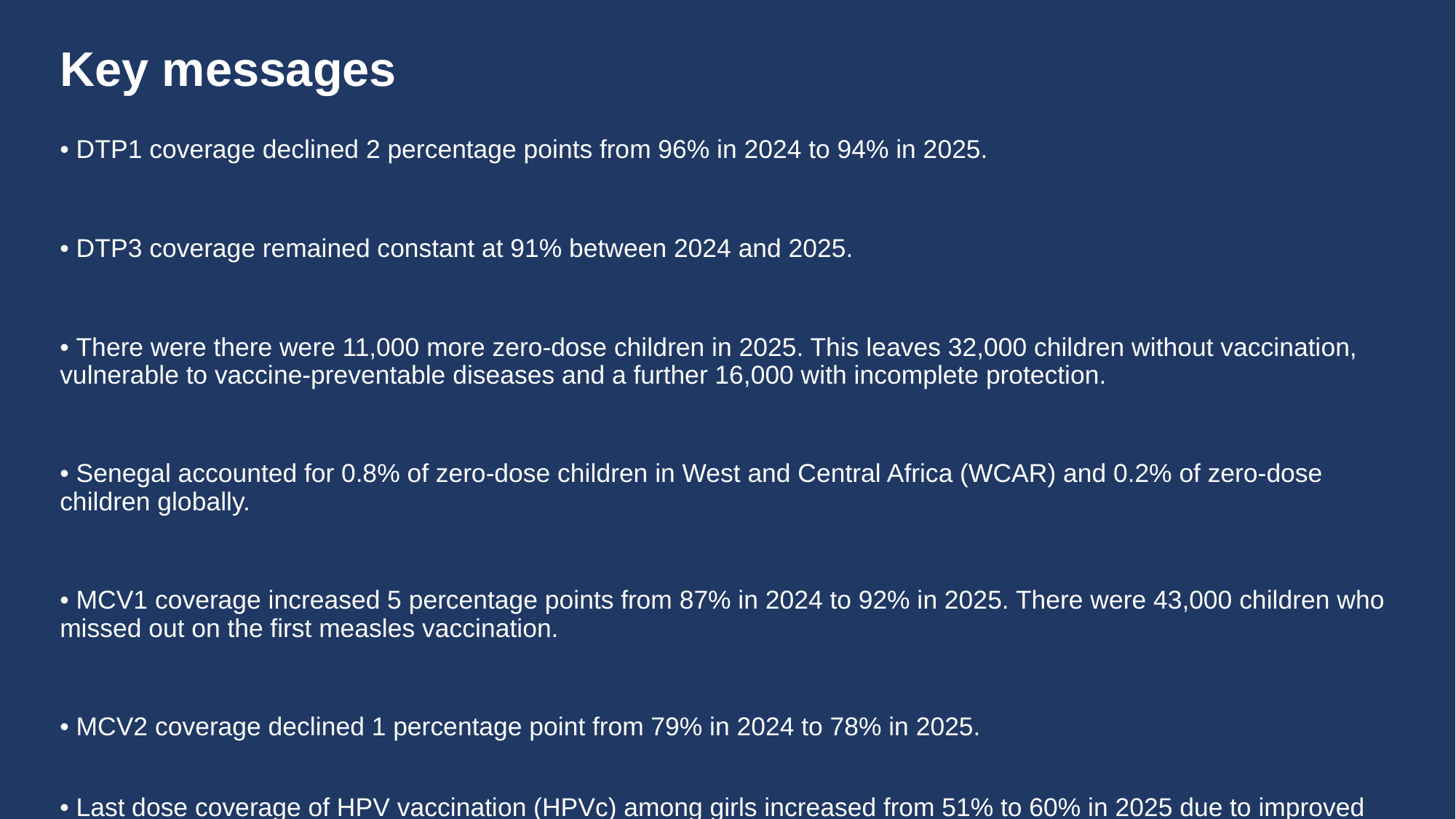

# Key messages
• DTP1 coverage declined 2 percentage points from 96% in 2024 to 94% in 2025.

• DTP3 coverage remained constant at 91% between 2024 and 2025.

• There were there were 11,000 more zero-dose children in 2025. This leaves 32,000 children without vaccination, vulnerable to vaccine-preventable diseases and a further 16,000 with incomplete protection.

• Senegal accounted for 0.8% of zero-dose children in West and Central Africa (WCAR) and 0.2% of zero-dose children globally.

• MCV1 coverage increased 5 percentage points from 87% in 2024 to 92% in 2025. There were 43,000 children who missed out on the first measles vaccination.

• MCV2 coverage declined 1 percentage point from 79% in 2024 to 78% in 2025.

• Last dose coverage of HPV vaccination (HPVc) among girls increased from 51% to 60% in 2025 due to improved programme performance.